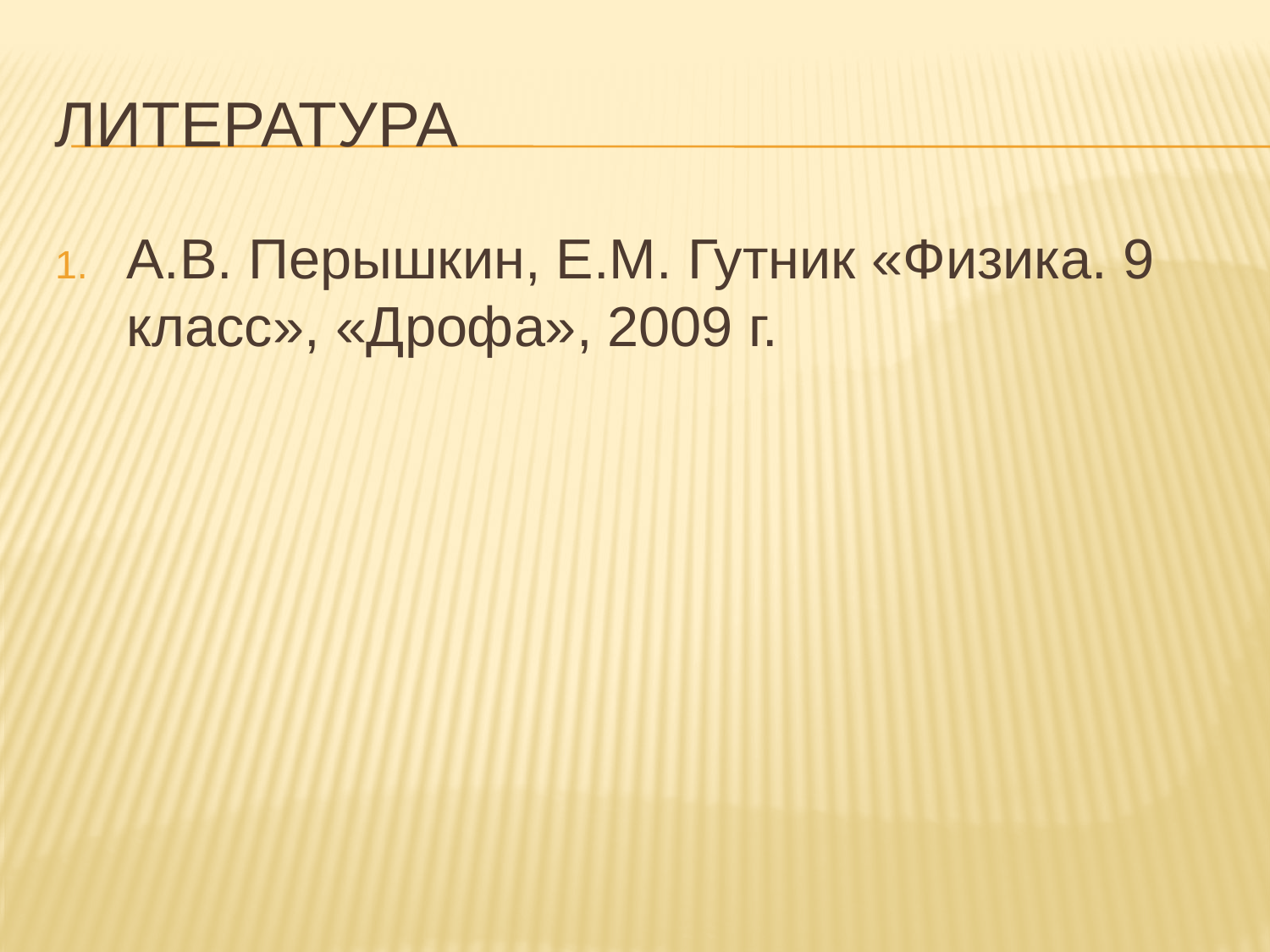

# Литература
А.В. Перышкин, Е.М. Гутник «Физика. 9 класс», «Дрофа», 2009 г.